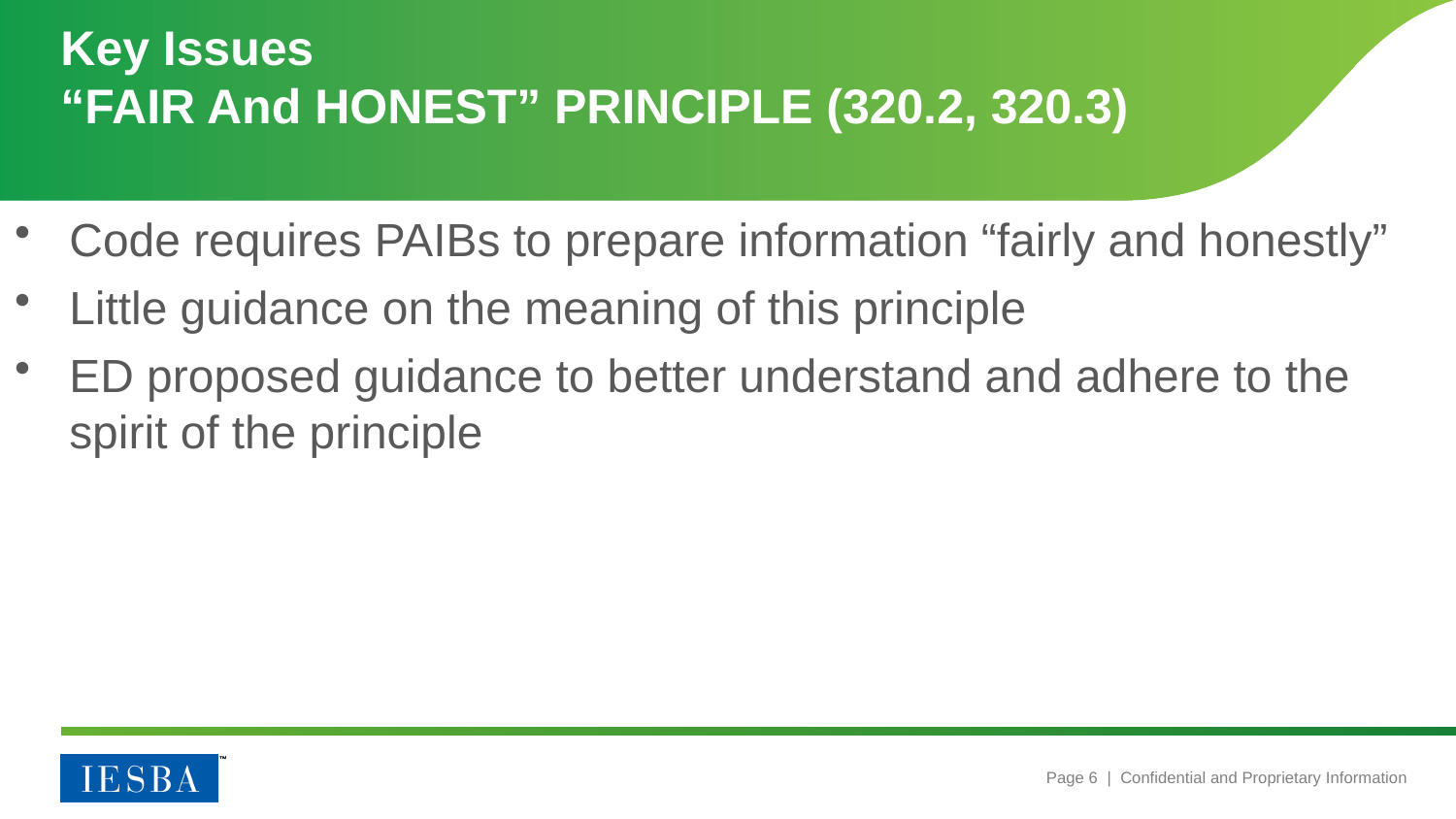

# Key Issues “Fair And Honest” Principle (320.2, 320.3)
Code requires PAIBs to prepare information “fairly and honestly”
Little guidance on the meaning of this principle
ED proposed guidance to better understand and adhere to the spirit of the principle